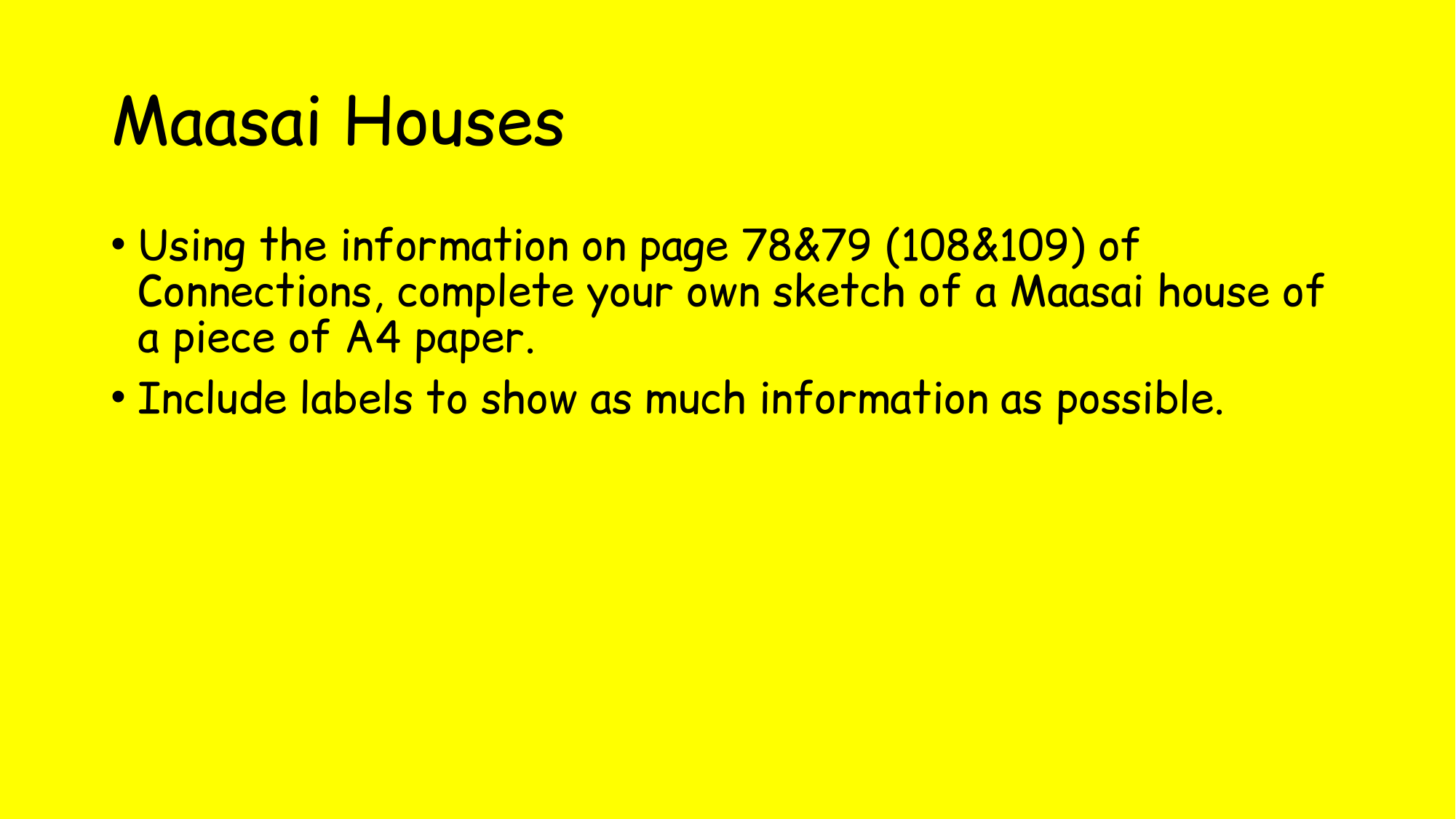

# Maasai Houses
Using the information on page 78&79 (108&109) of Connections, complete your own sketch of a Maasai house of a piece of A4 paper.
Include labels to show as much information as possible.